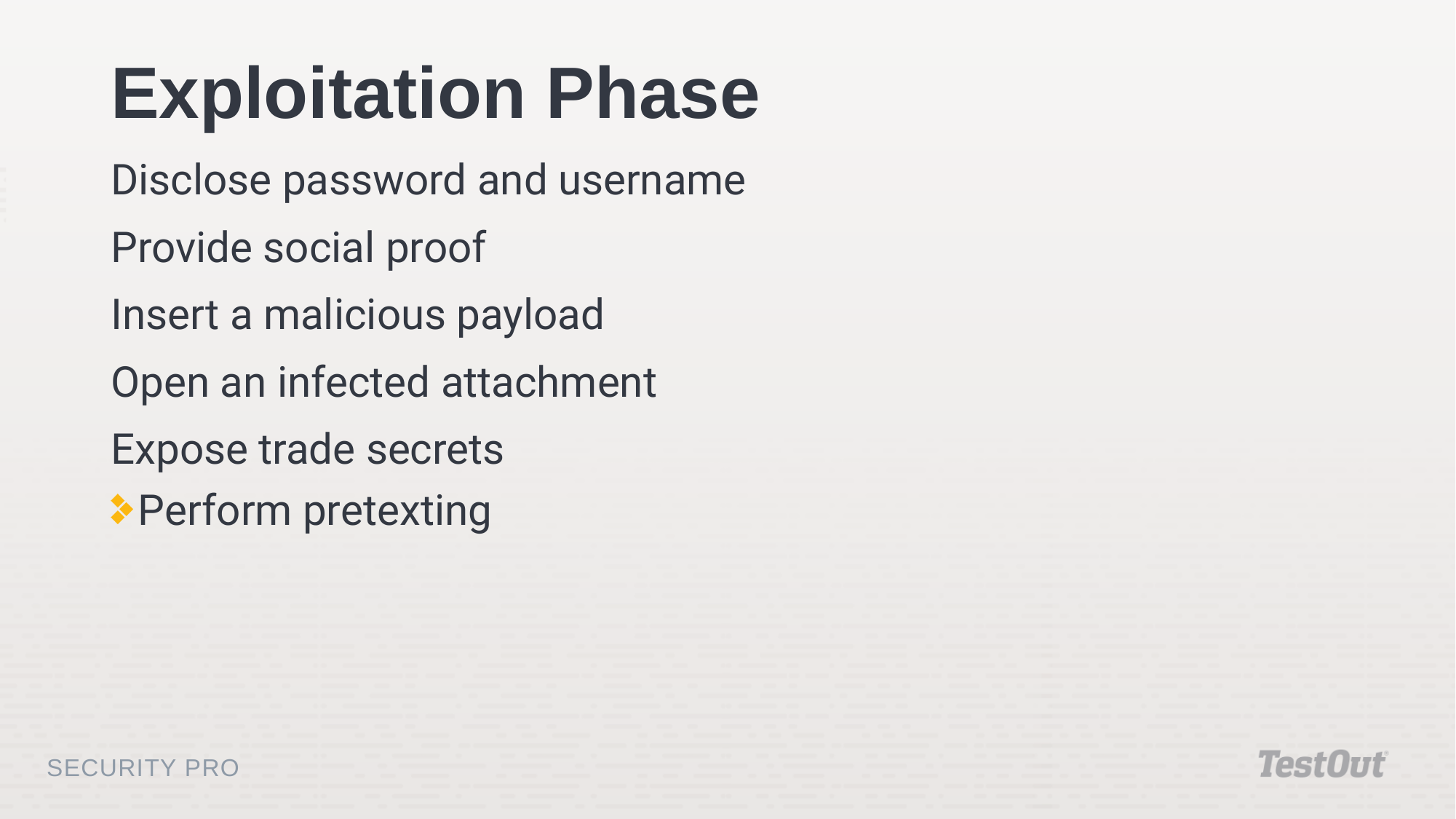

# Exploitation Phase
Disclose password and username
Provide social proof
Insert a malicious payload
Open an infected attachment
Expose trade secrets
Perform pretexting
Security Pro